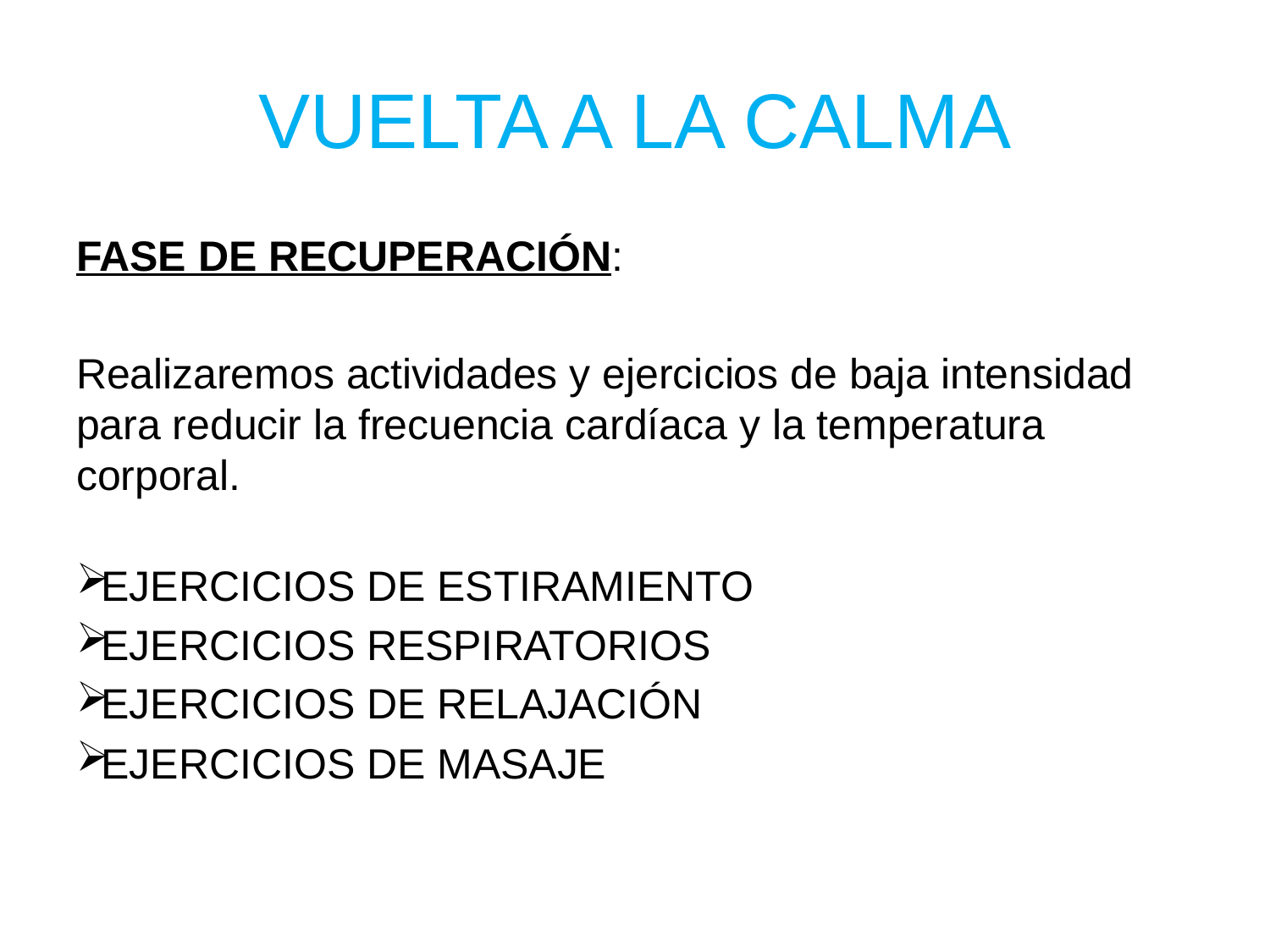

# VUELTA A LA CALMA
FASE DE RECUPERACIÓN:

Realizaremos actividades y ejercicios de baja intensidad para reducir la frecuencia cardíaca y la temperatura corporal.
EJERCICIOS DE ESTIRAMIENTO
EJERCICIOS RESPIRATORIOS
EJERCICIOS DE RELAJACIÓN
EJERCICIOS DE MASAJE